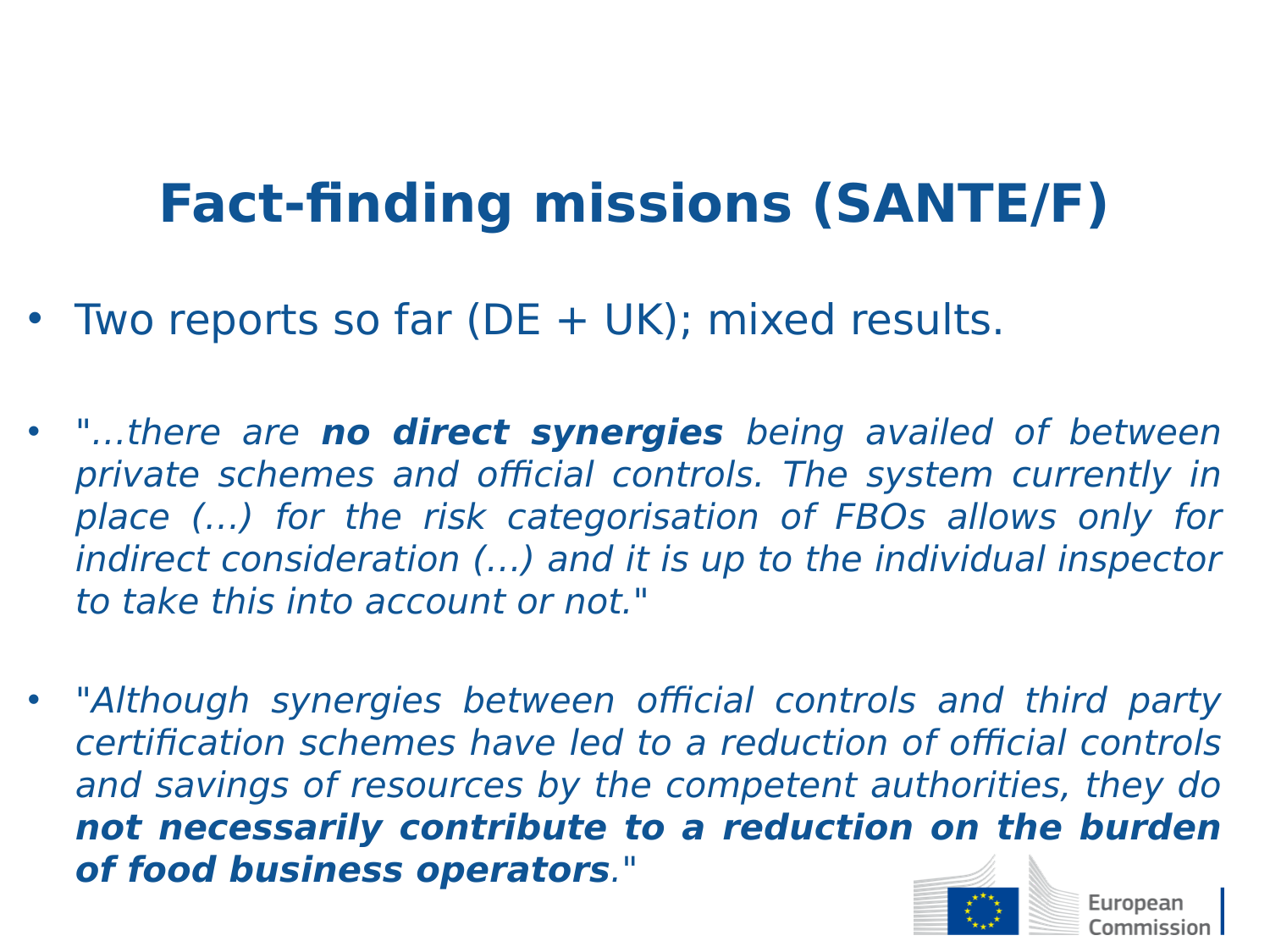

# Fact-finding missions (SANTE/F)
Two reports so far (DE + UK); mixed results.

"…there are no direct synergies being availed of between private schemes and official controls. The system currently in place (…) for the risk categorisation of FBOs allows only for indirect consideration (…) and it is up to the individual inspector to take this into account or not."

"Although synergies between official controls and third party certification schemes have led to a reduction of official controls and savings of resources by the competent authorities, they do not necessarily contribute to a reduction on the burden of food business operators."